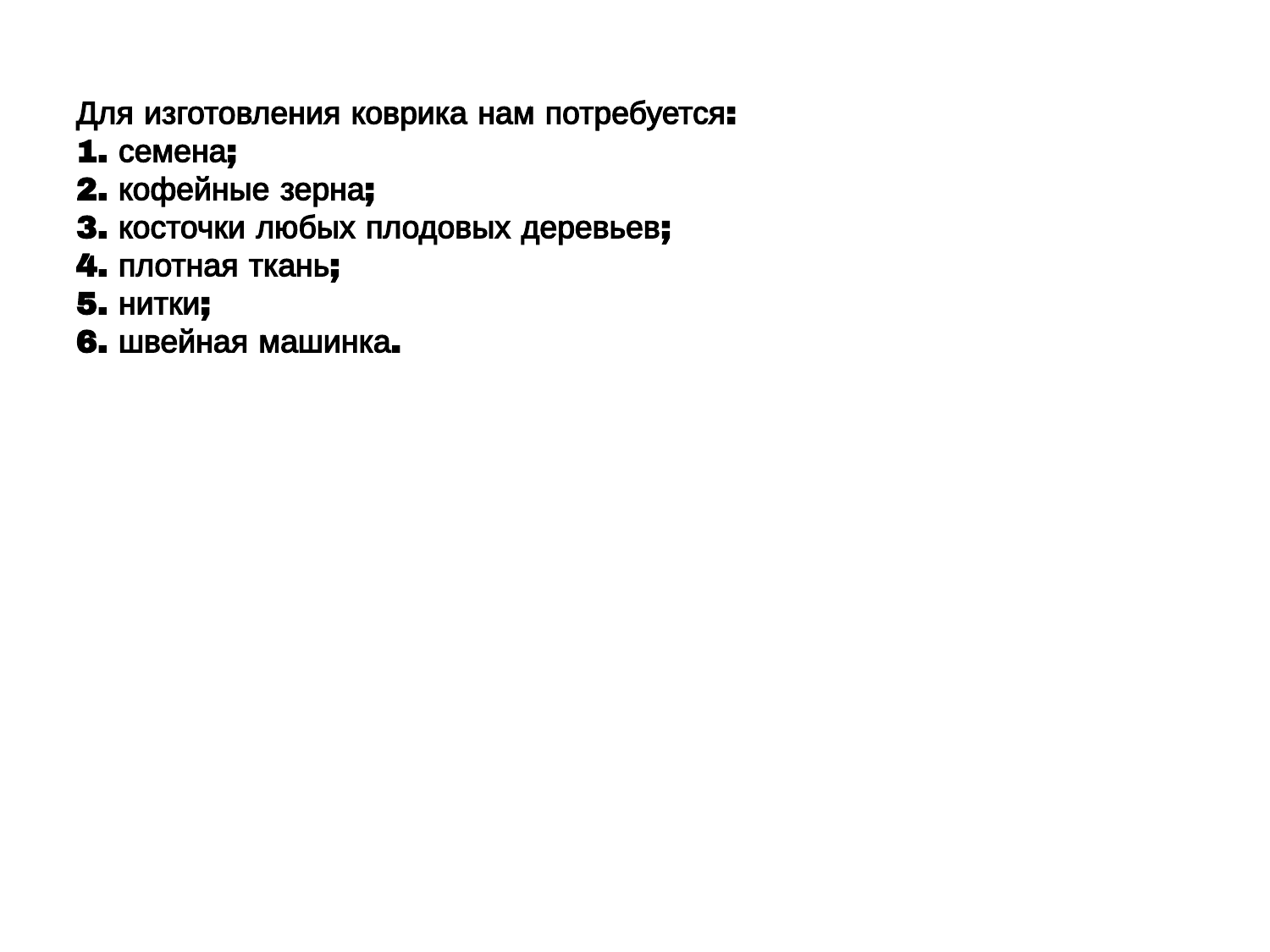

# Для изготовления коврика нам потребуется: 1. семена; 2. кофейные зерна; 3. косточки любых плодовых деревьев; 4. плотная ткань; 5. нитки; 6. швейная машинка.